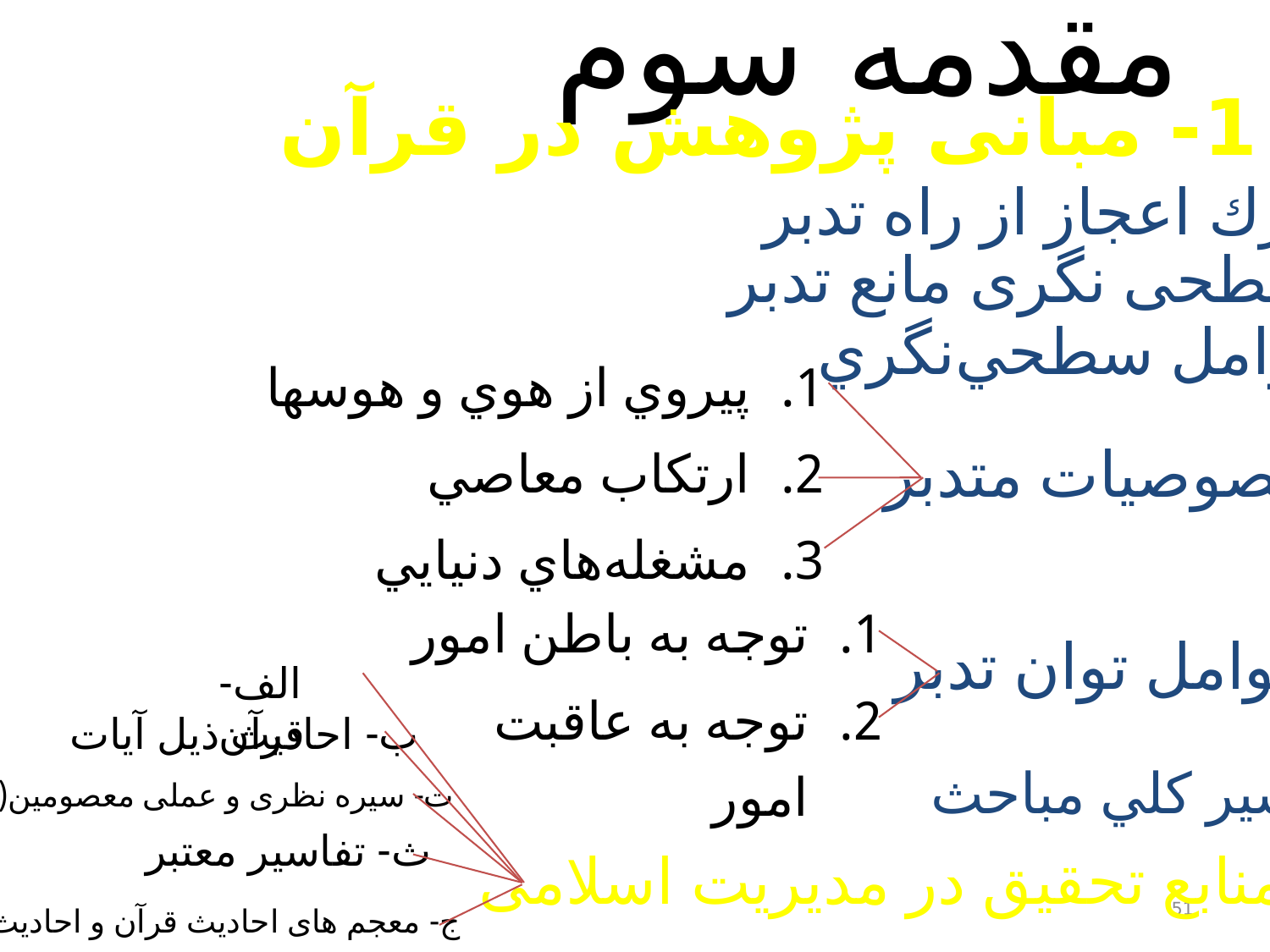

# مقدمه سوم
1- مبانی پژوهش در قرآن
درك اعجاز از راه تدبر
سطحی نگری مانع تدبر
عوامل سطحي‌نگري
پيروي از هوي و هوسها
ارتكاب معاصي
مشغله‌هاي دنيايي

خصوصيات متدبر

توجه به باطن امور
توجه به عاقبت امور
عوامل توان تدبر

الف- قرآن

ب- احادیث ذیل آیات

سير كلي مباحث
ت- سیره نظری و عملی معصومین(ع)

2- منابع تحقیق در مدیریت اسلامی
ث- تفاسیر معتبر

51

ج- معجم های احادیث قرآن و احادیث